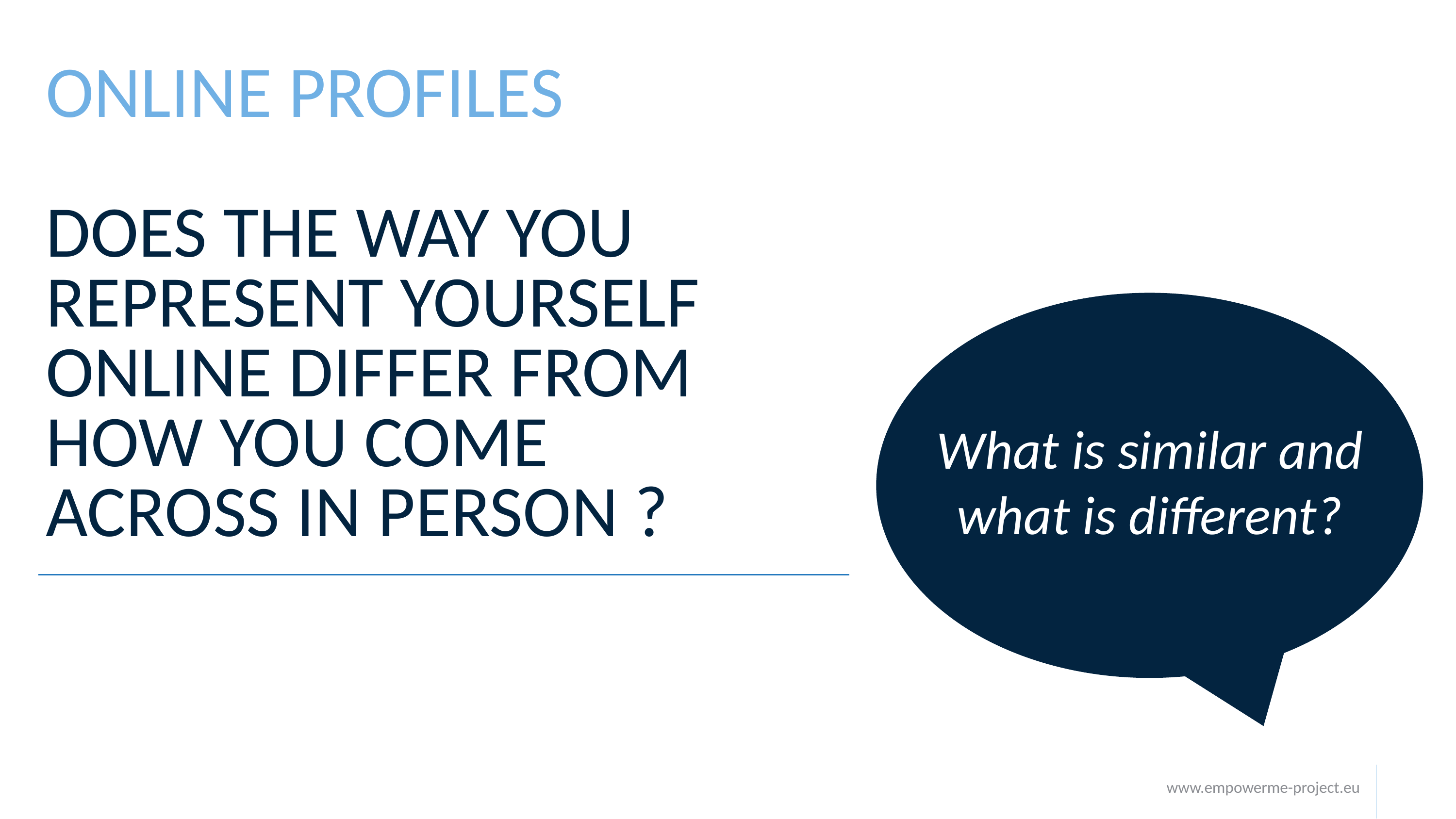

# ONLINE PROFILES DOES THE WAY YOU REPRESENT YOURSELF ONLINE DIFFER FROM HOW YOU COME ACROSS IN PERSON ?

What is similar and what is different?
www.empowerme-project.eu